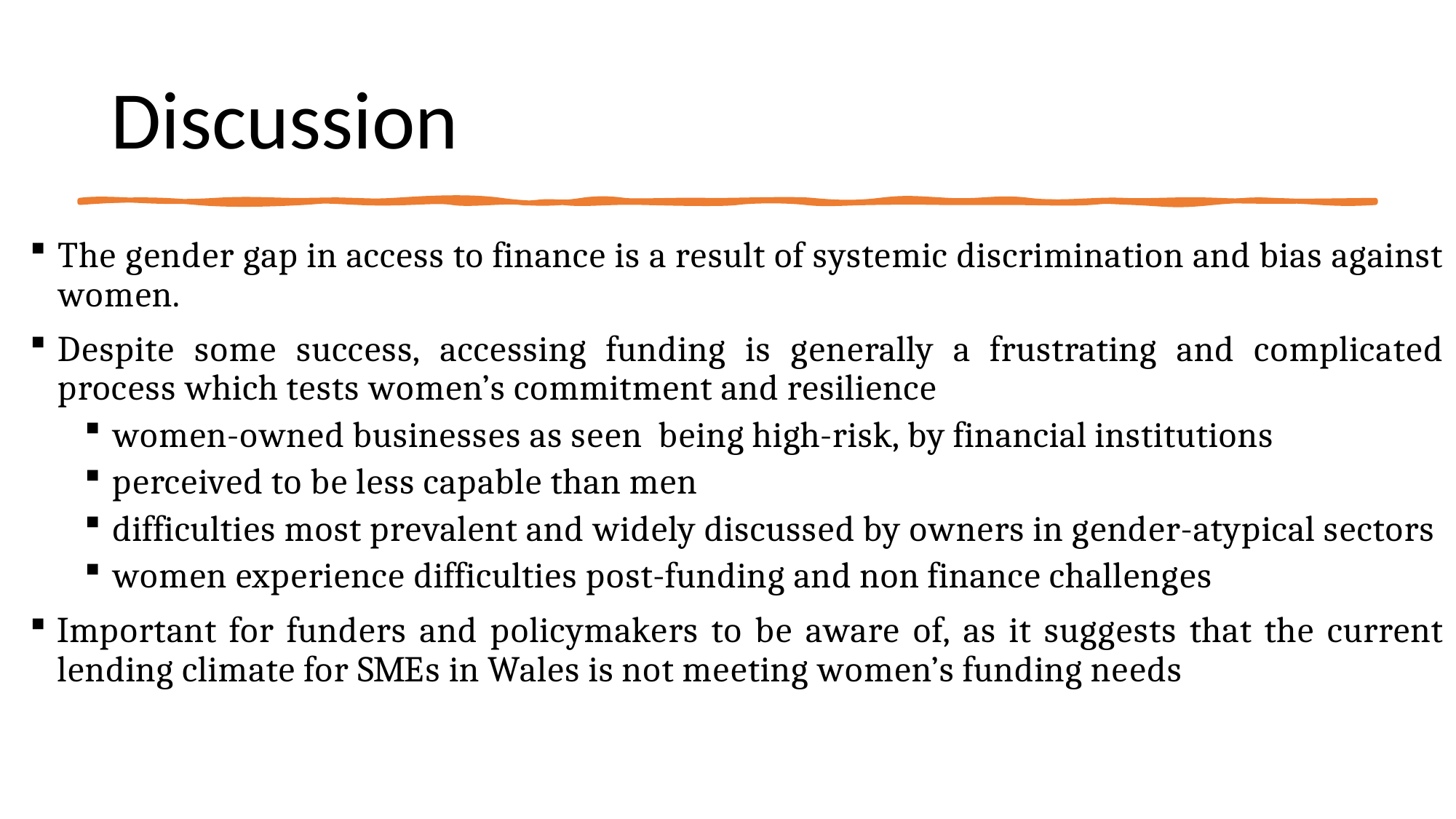

# Discussion

The gender gap in access to finance is a result of systemic discrimination and bias against women.
Despite some success, accessing funding is generally a frustrating and complicated process which tests women’s commitment and resilience
women-owned businesses as seen  being high-risk, by financial institutions
perceived to be less capable than men
difficulties most prevalent and widely discussed by owners in gender-atypical sectors
women experience difficulties post-funding and non finance challenges
Important for funders and policymakers to be aware of, as it suggests that the current lending climate for SMEs in Wales is not meeting women’s funding needs